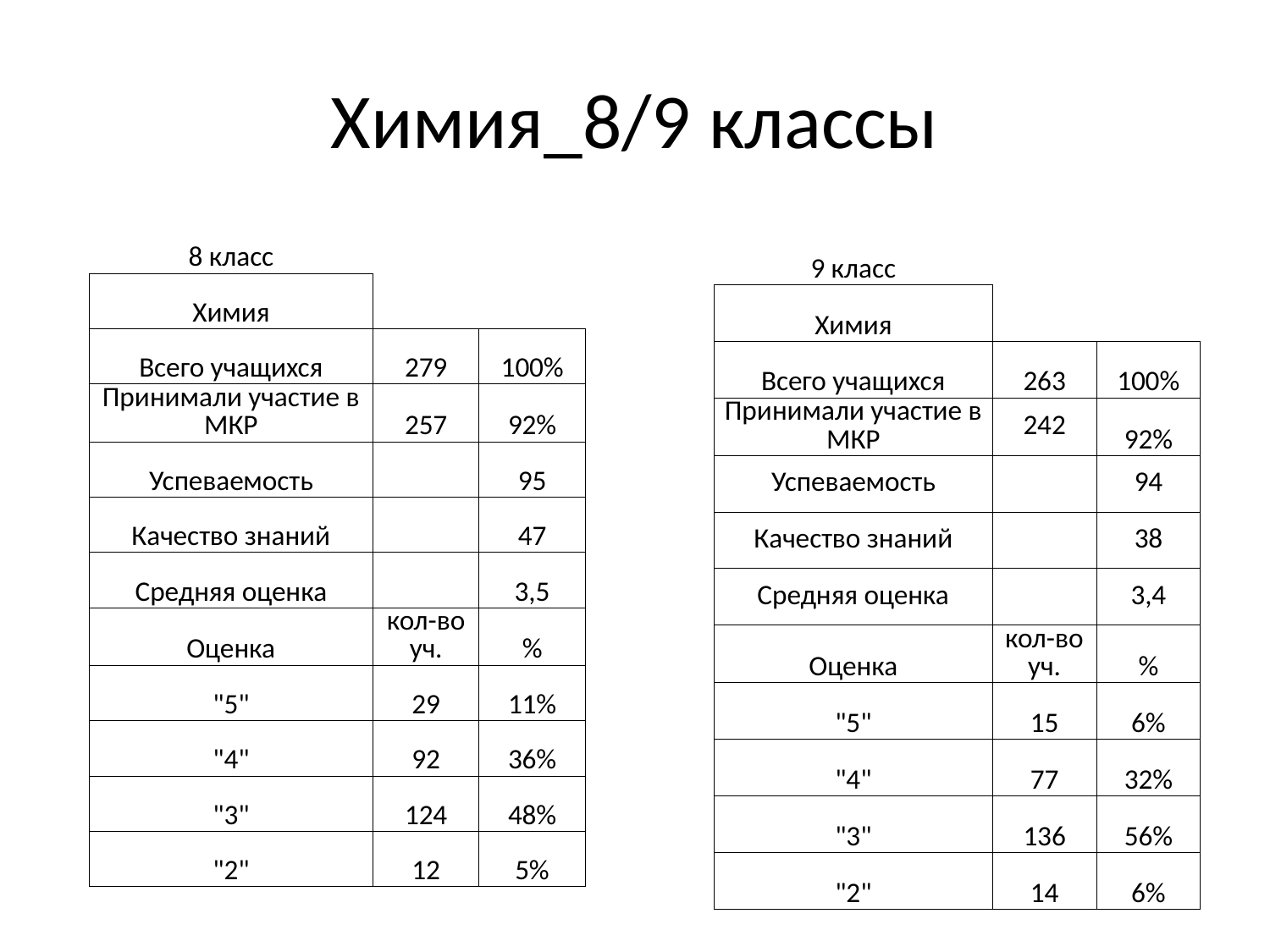

# Химия_8/9 классы
| 8 класс |  |  |
| --- | --- | --- |
| Химия |  |  |
| Всего учащихся | 279 | 100% |
| Принимали участие в МКР | 257 | 92% |
| Успеваемость |  | 95 |
| Качество знаний |  | 47 |
| Средняя оценка |  | 3,5 |
| Оценка | кол-во уч. | % |
| "5" | 29 | 11% |
| "4" | 92 | 36% |
| "3" | 124 | 48% |
| "2" | 12 | 5% |
| 9 класс |  |  |
| --- | --- | --- |
| Химия |  |  |
| Всего учащихся | 263 | 100% |
| Принимали участие в МКР | 242 | 92% |
| Успеваемость |  | 94 |
| Качество знаний |  | 38 |
| Средняя оценка |  | 3,4 |
| Оценка | кол-во уч. | % |
| "5" | 15 | 6% |
| "4" | 77 | 32% |
| "3" | 136 | 56% |
| "2" | 14 | 6% |